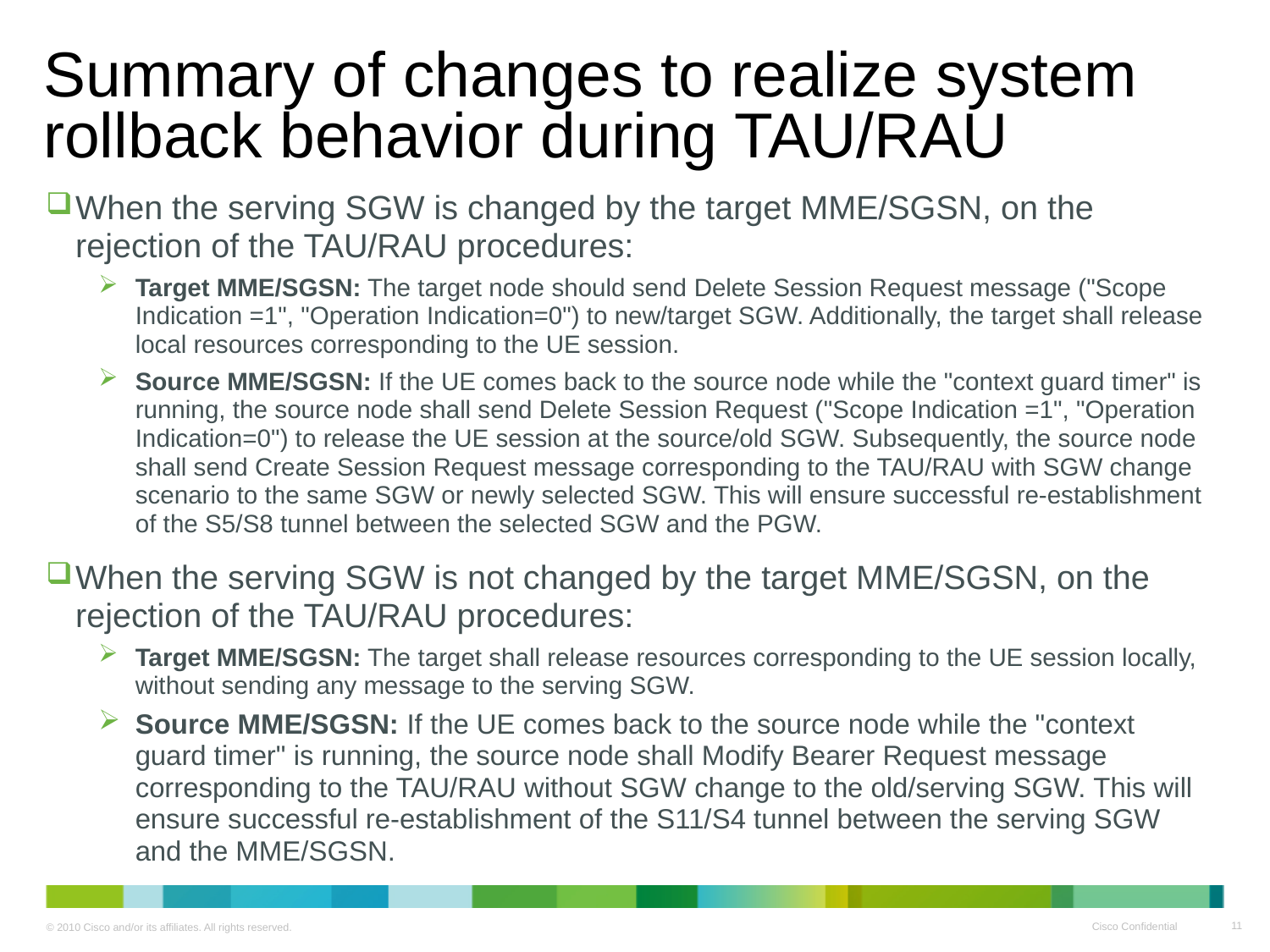

# Summary of changes to realize system rollback behavior during TAU/RAU
When the serving SGW is changed by the target MME/SGSN, on the rejection of the TAU/RAU procedures:
Target MME/SGSN: The target node should send Delete Session Request message ("Scope Indication =1", "Operation Indication=0") to new/target SGW. Additionally, the target shall release local resources corresponding to the UE session.
Source MME/SGSN: If the UE comes back to the source node while the "context guard timer" is running, the source node shall send Delete Session Request ("Scope Indication =1", "Operation Indication=0") to release the UE session at the source/old SGW. Subsequently, the source node shall send Create Session Request message corresponding to the TAU/RAU with SGW change scenario to the same SGW or newly selected SGW. This will ensure successful re-establishment of the S5/S8 tunnel between the selected SGW and the PGW.
When the serving SGW is not changed by the target MME/SGSN, on the rejection of the TAU/RAU procedures:
Target MME/SGSN: The target shall release resources corresponding to the UE session locally, without sending any message to the serving SGW.
Source MME/SGSN: If the UE comes back to the source node while the "context guard timer" is running, the source node shall Modify Bearer Request message corresponding to the TAU/RAU without SGW change to the old/serving SGW. This will ensure successful re-establishment of the S11/S4 tunnel between the serving SGW and the MME/SGSN.